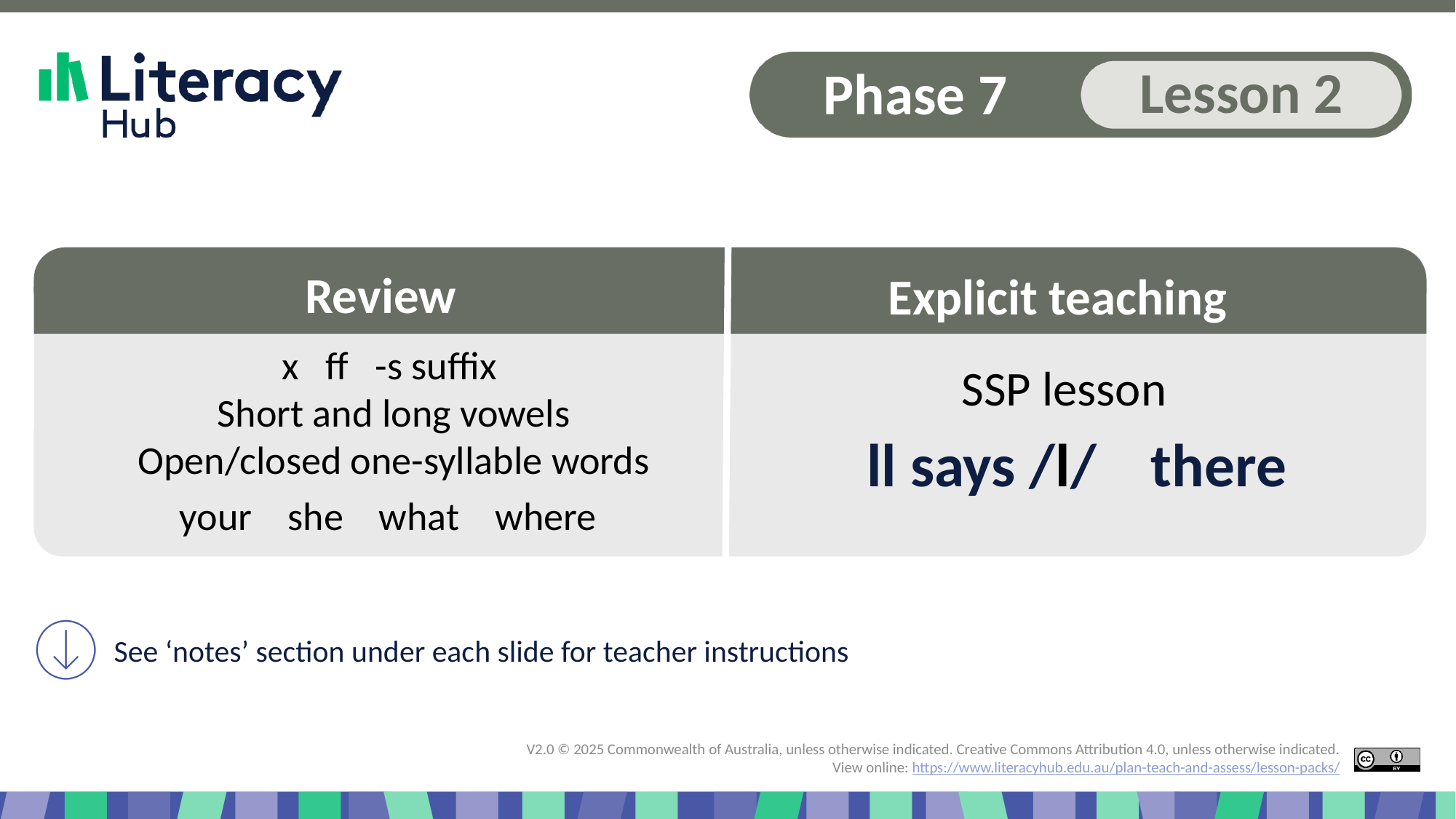

# Slide 1 Start of presentation, ll says /l/
x   ff   -s suffix
Short and long vowels
Open/closed one-syllable words
your    she    what    where
ll says /l/    there